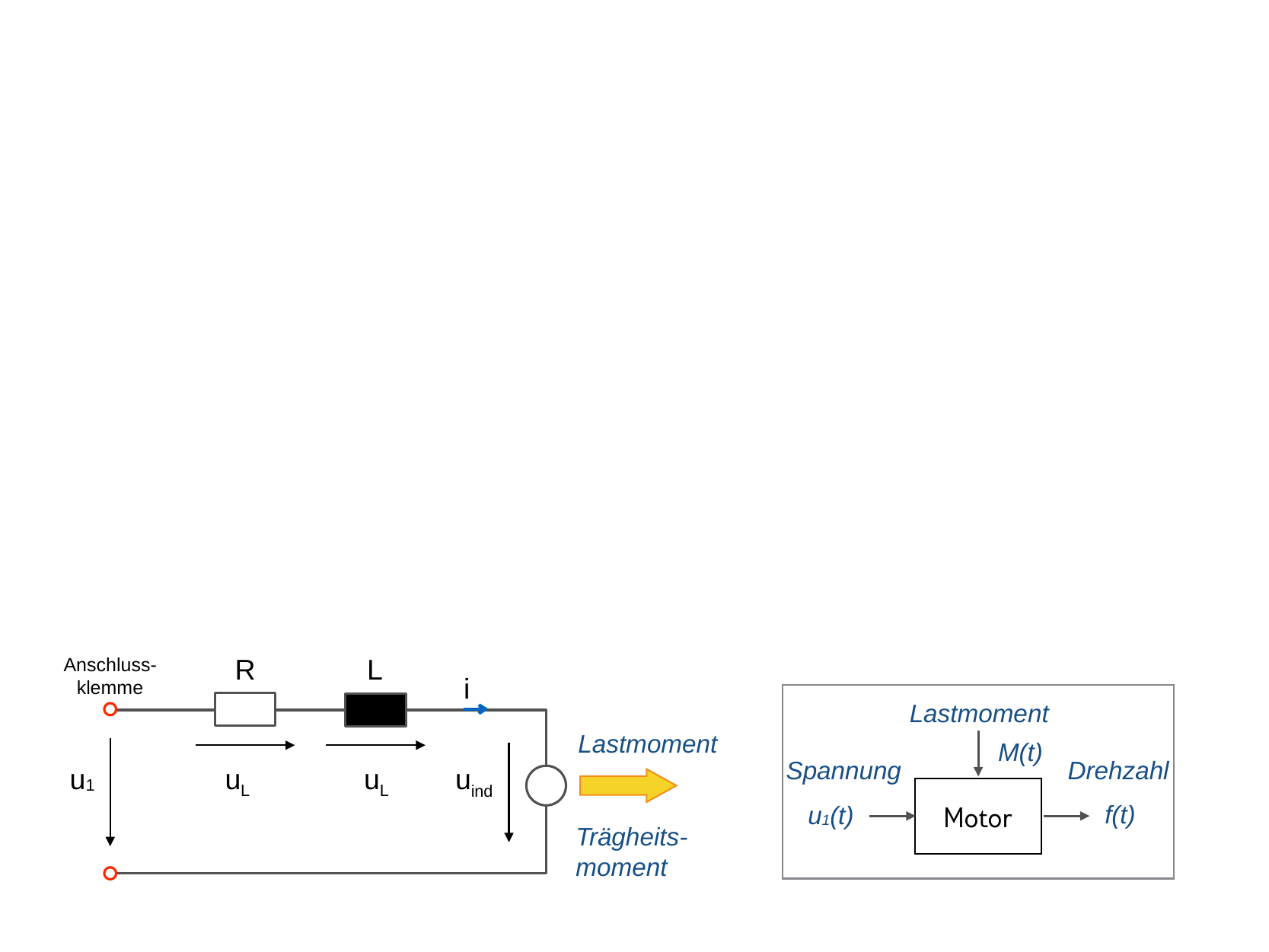

R
L
Anschluss-klemme
i

Lastmoment

Lastmoment

M(t)

Spannung
Drehzahl
uL
uL
u1
uind

Motor
f(t)
u1(t)

Trägheits-
moment